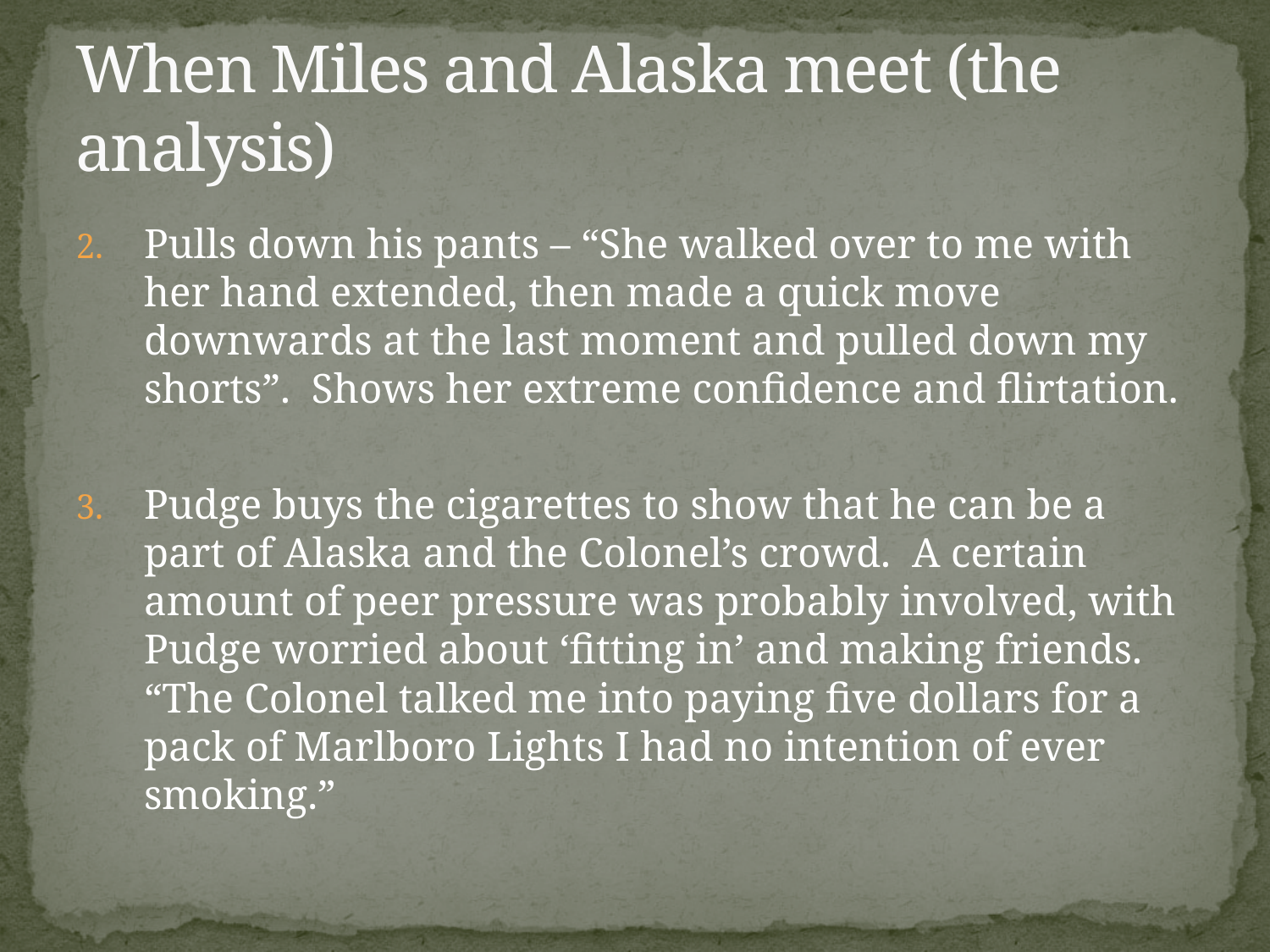

# When Miles and Alaska meet (the analysis)
Pulls down his pants – “She walked over to me with her hand extended, then made a quick move downwards at the last moment and pulled down my shorts”.  Shows her extreme confidence and flirtation.

Pudge buys the cigarettes to show that he can be a part of Alaska and the Colonel’s crowd.  A certain amount of peer pressure was probably involved, with Pudge worried about ‘fitting in’ and making friends.  “The Colonel talked me into paying five dollars for a pack of Marlboro Lights I had no intention of ever smoking.”